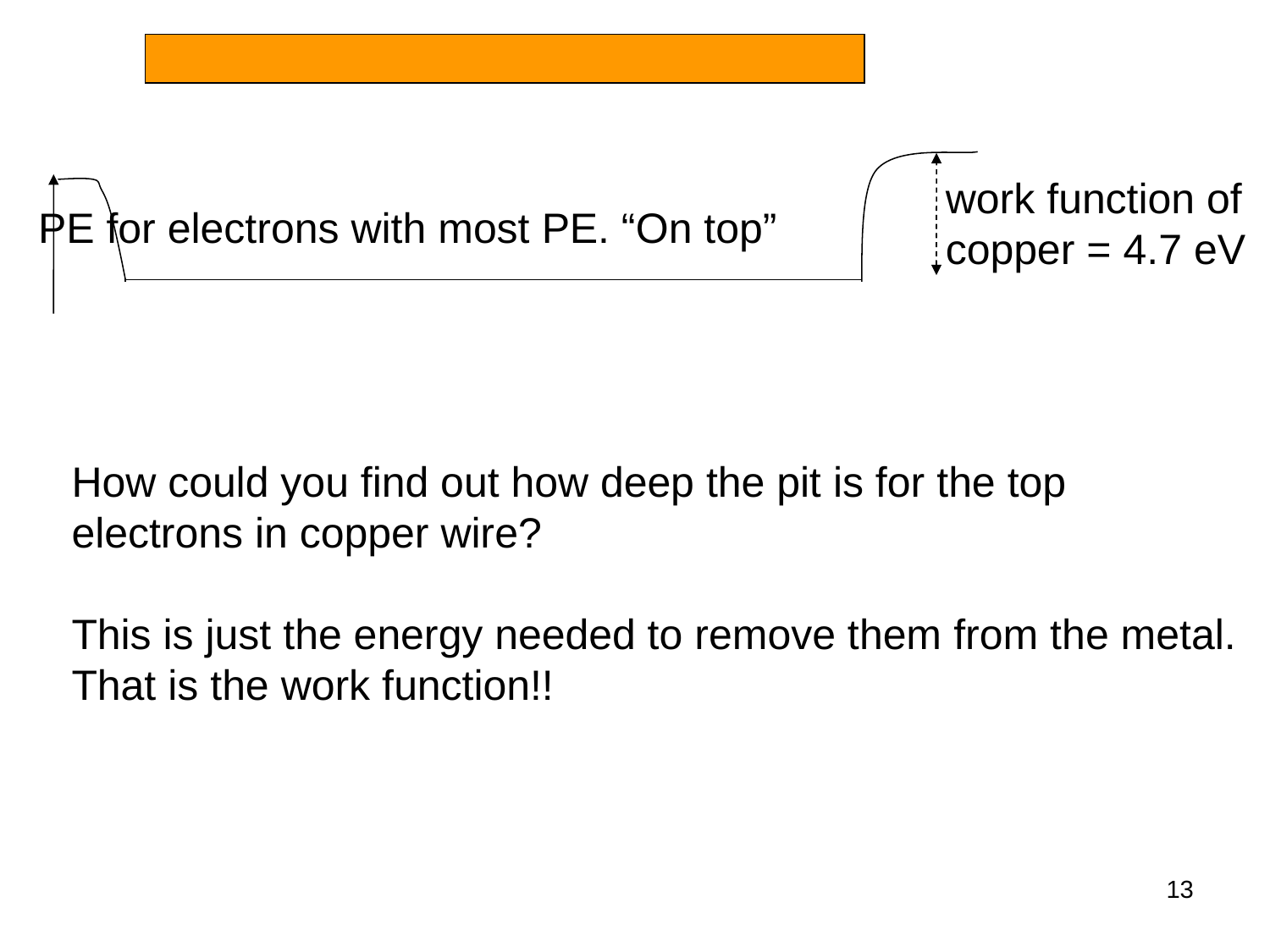

work function of
copper = 4.7 eV

PE for electrons with most PE. “On top”

How could you find out how deep the pit is for the top
electrons in copper wire?

This is just the energy needed to remove them from the metal.
That is the work function!!
13